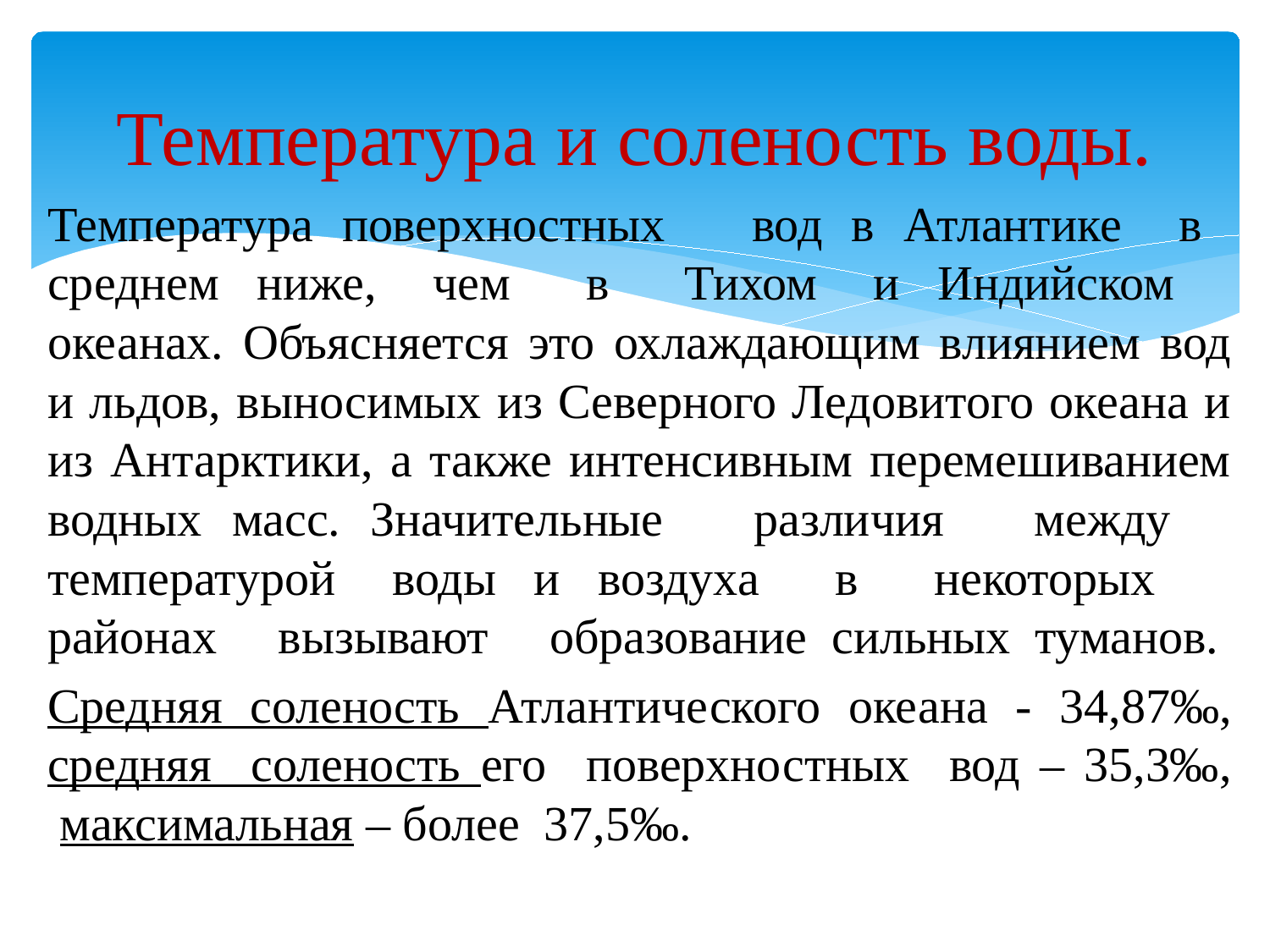

# Температура и соленость воды.
Температура поверхностных   вод в Атлантике  в  среднем  ниже,   чем    в    Тихом   и  Индийском    океанах. Объясняется это охлаждающим влиянием вод и льдов, выносимых из Северного Ледовитого океана и из Антарктики, а также интенсивным перемешиванием водных масс. Значительные   различия   между   температурой   воды  и  воздуха    в    некоторых     районах     вызывают     образование  сильных  туманов.
Средняя  соленость  Атлантического  океана  -  34,87‰,
средняя  соленость его  поверхностных  вод – 35,3‰,
 максимальная – более  37,5‰.